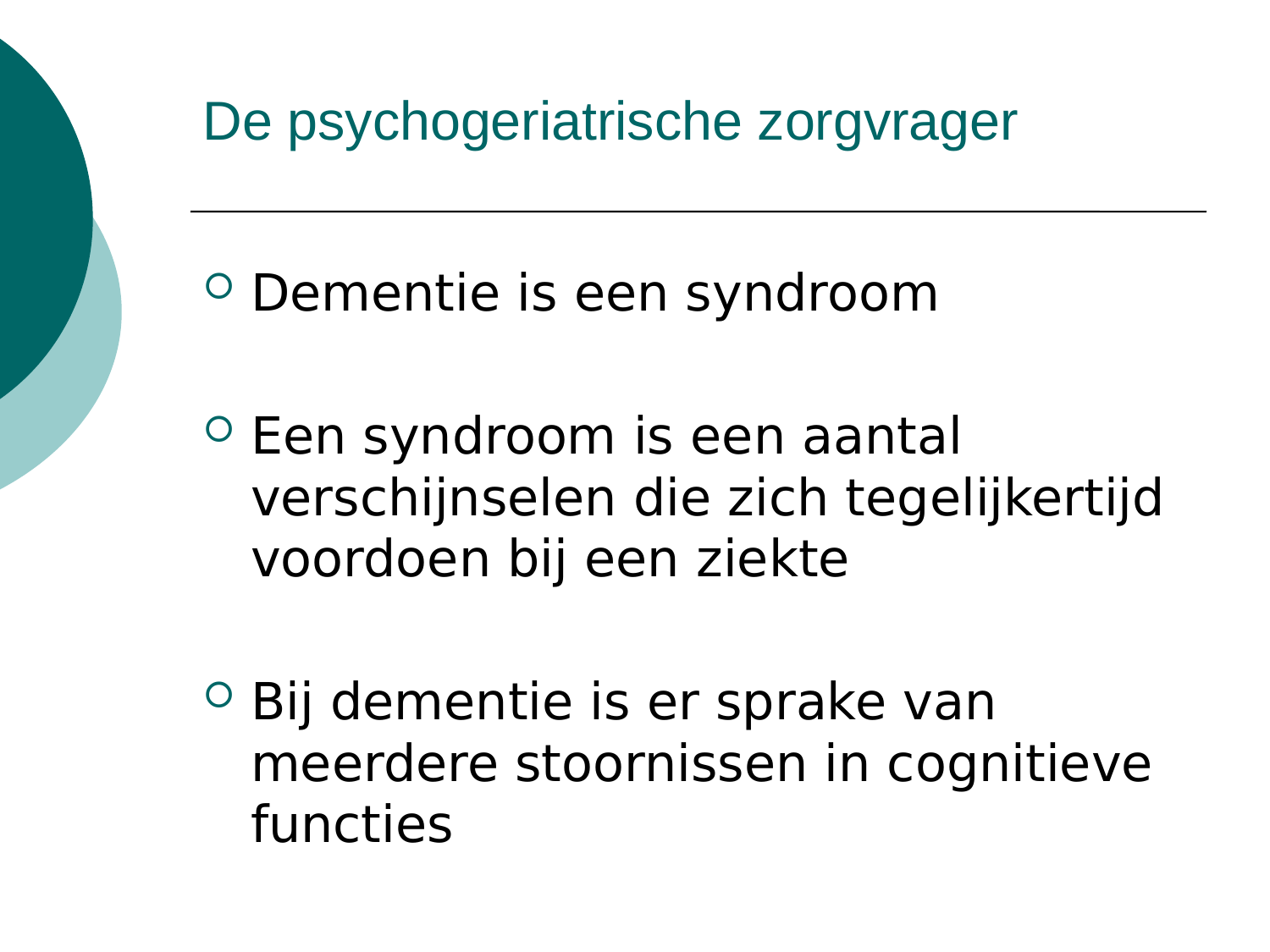

De psychogeriatrische zorgvrager
Dementie is een syndroom

Een syndroom is een aantal verschijnselen die zich tegelijkertijd voordoen bij een ziekte

Bij dementie is er sprake van meerdere stoornissen in cognitieve functies